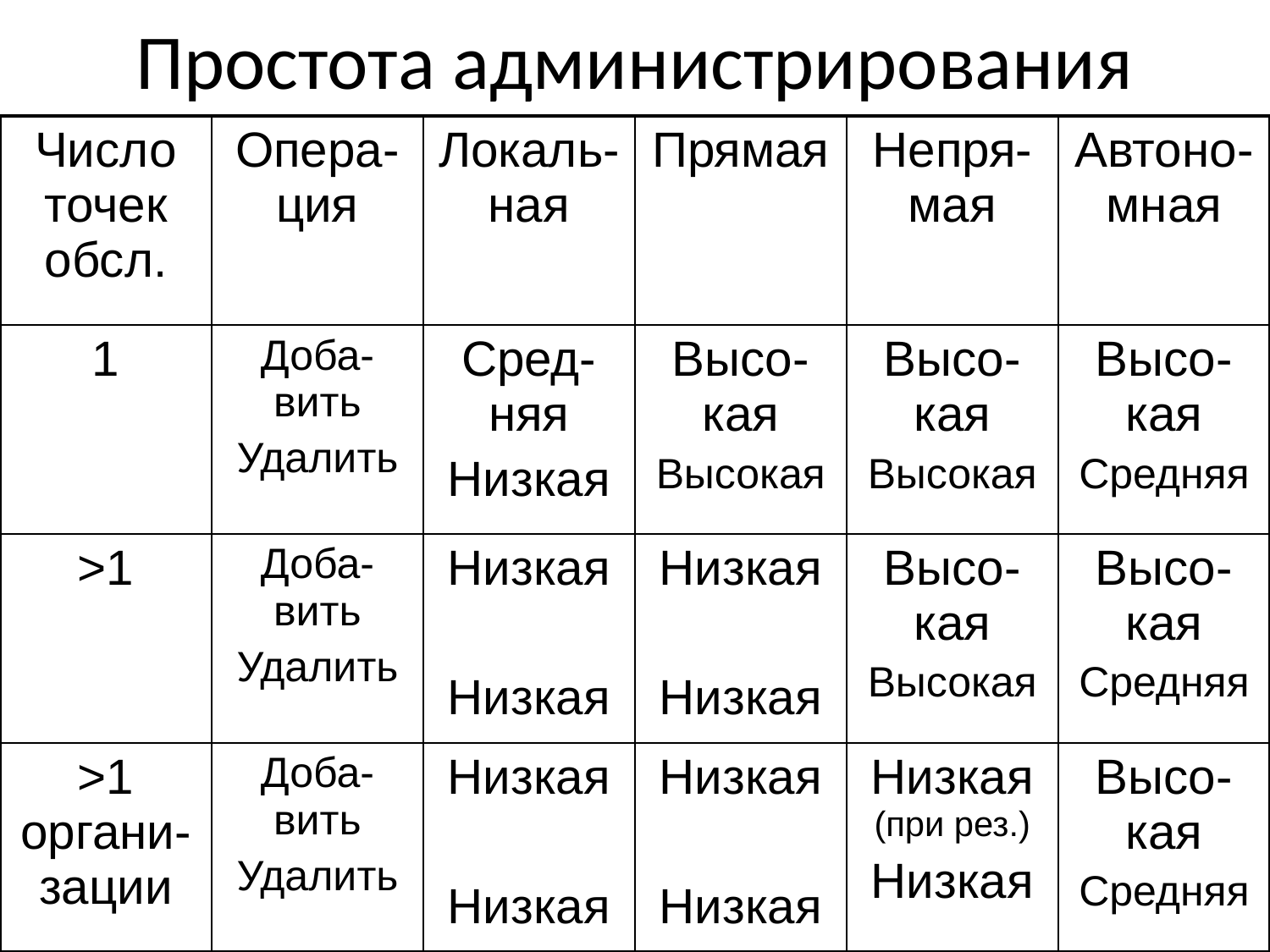

# Простота администрирования
| Число точек обсл. | Опера-ция | Локаль-ная | Прямая | Непря-мая | Автоно-мная |
| --- | --- | --- | --- | --- | --- |
| 1 | Доба-вить Удалить | Сред-няя Низкая | Высо-кая Высокая | Высо-кая Высокая | Высо-кая Средняя |
| >1 | Доба-вить Удалить | Низкая Низкая | Низкая Низкая | Высо-кая Высокая | Высо-кая Средняя |
| >1 органи-зации | Доба-вить Удалить | Низкая Низкая | Низкая Низкая | Низкая (при рез.) Низкая | Высо-кая Средняя |